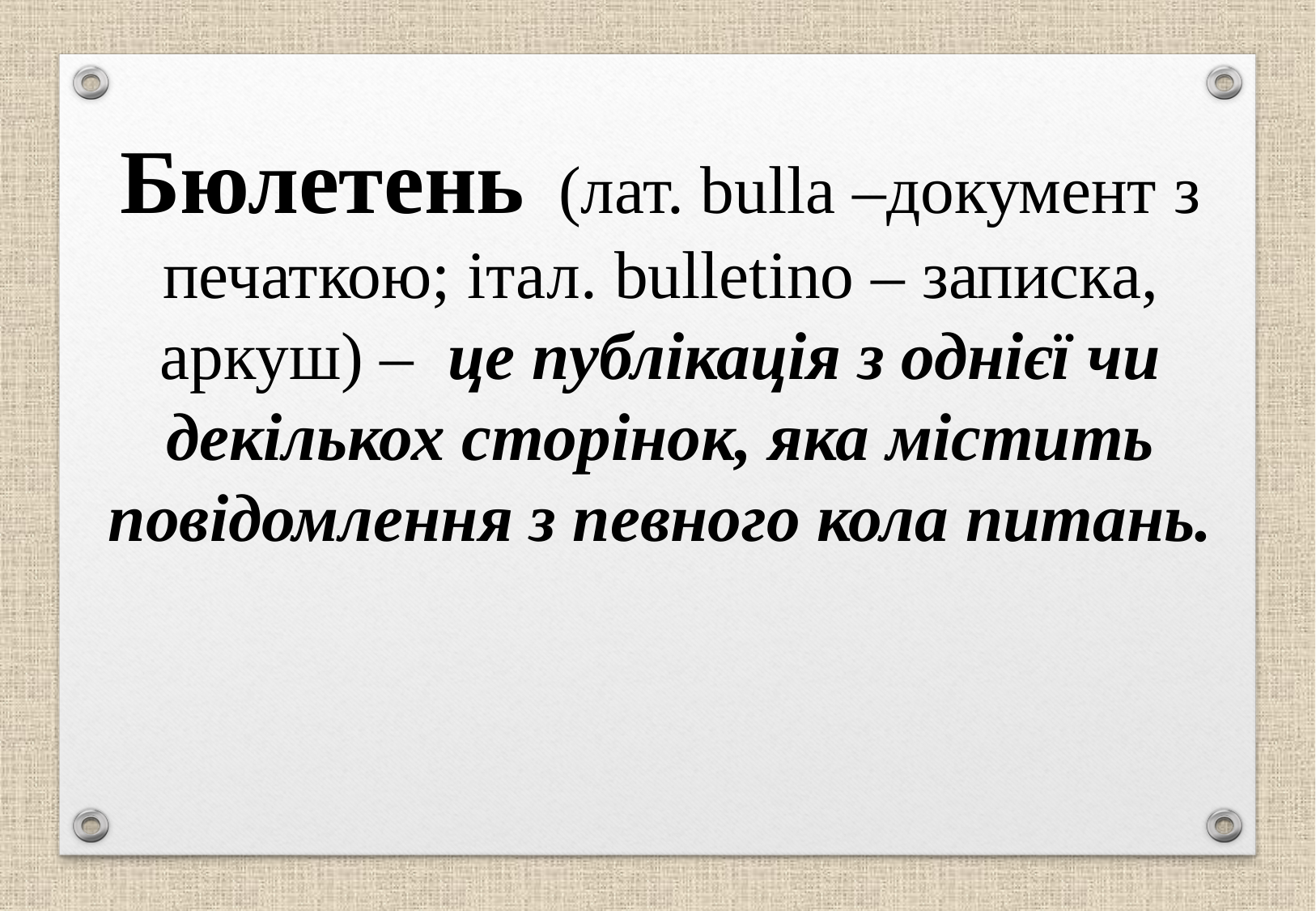

Бюлетень  (лат. bulla –документ з печаткою; італ. bulletino – записка, аркуш) –  це публікація з однієї чи декількох сторінок, яка містить повідомлення з певного кола питань.